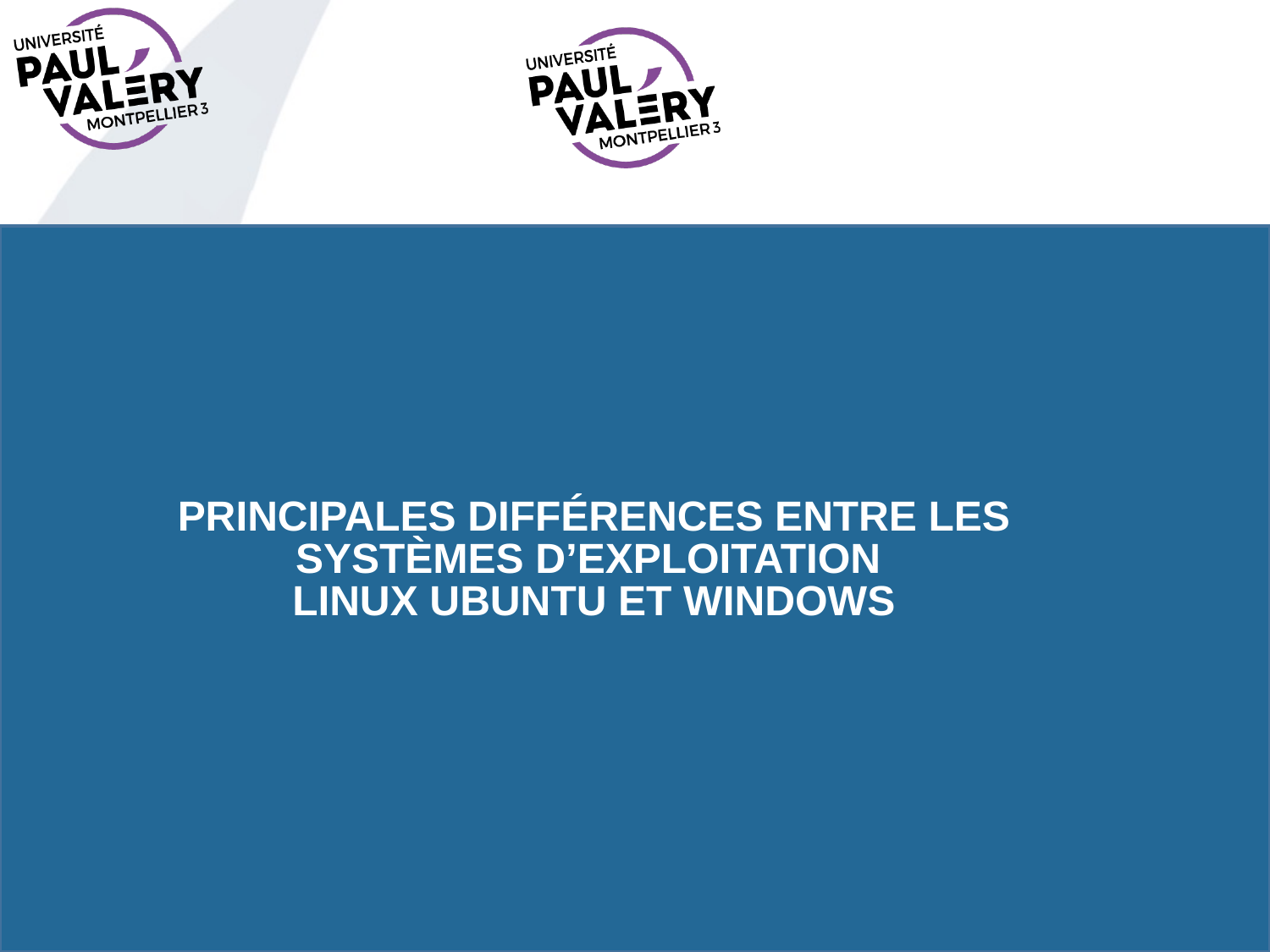

principales différences entre les systèmes d’exploitation
Linux UBUNTU et Windows